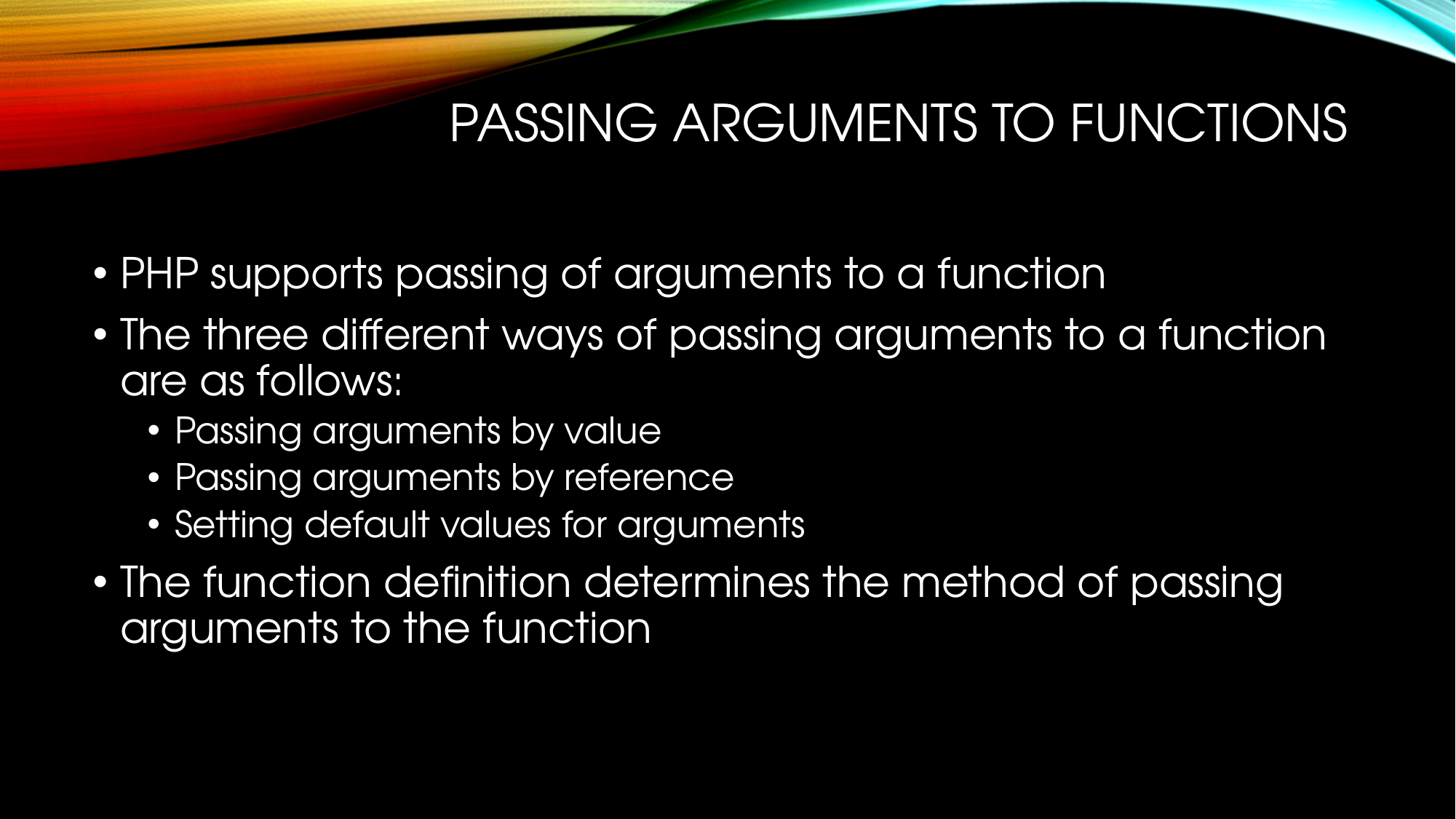

# Passing Arguments to Functions

PHP supports passing of arguments to a function
The three different ways of passing arguments to a function are as follows:
Passing arguments by value
Passing arguments by reference
Setting default values for arguments
The function definition determines the method of passing arguments to the function